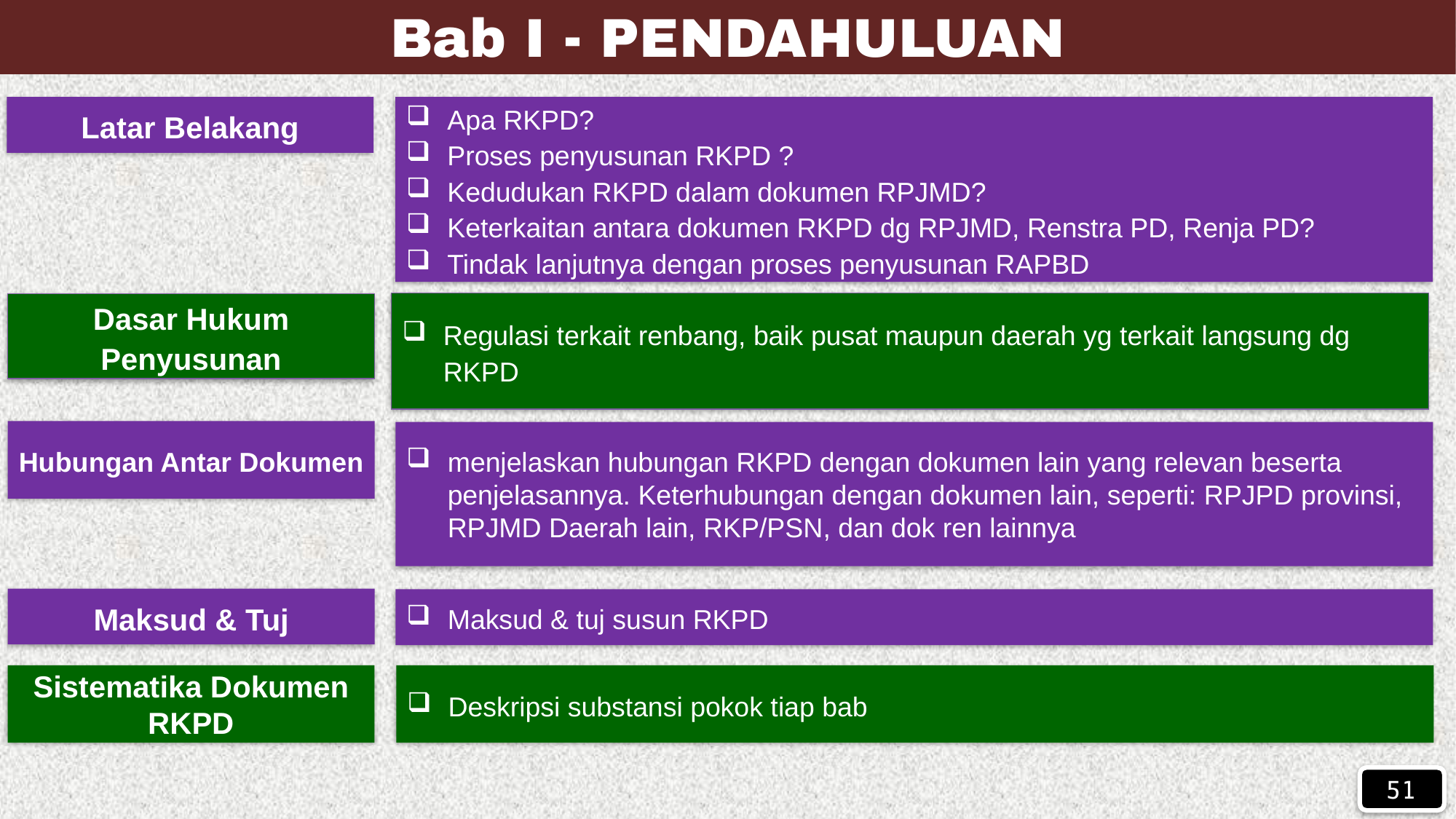

# Bab I - PENDAHULUAN
Latar Belakang
Apa RKPD?
Proses penyusunan RKPD ?
Kedudukan RKPD dalam dokumen RPJMD?
Keterkaitan antara dokumen RKPD dg RPJMD, Renstra PD, Renja PD?
Tindak lanjutnya dengan proses penyusunan RAPBD
Regulasi terkait renbang, baik pusat maupun daerah yg terkait langsung dg RKPD
Dasar Hukum Penyusunan
Hubungan Antar Dokumen
menjelaskan hubungan RKPD dengan dokumen lain yang relevan beserta penjelasannya. Keterhubungan dengan dokumen lain, seperti: RPJPD provinsi, RPJMD Daerah lain, RKP/PSN, dan dok ren lainnya
Maksud & Tuj
Maksud & tuj susun RKPD
Sistematika Dokumen RKPD
Deskripsi substansi pokok tiap bab
51